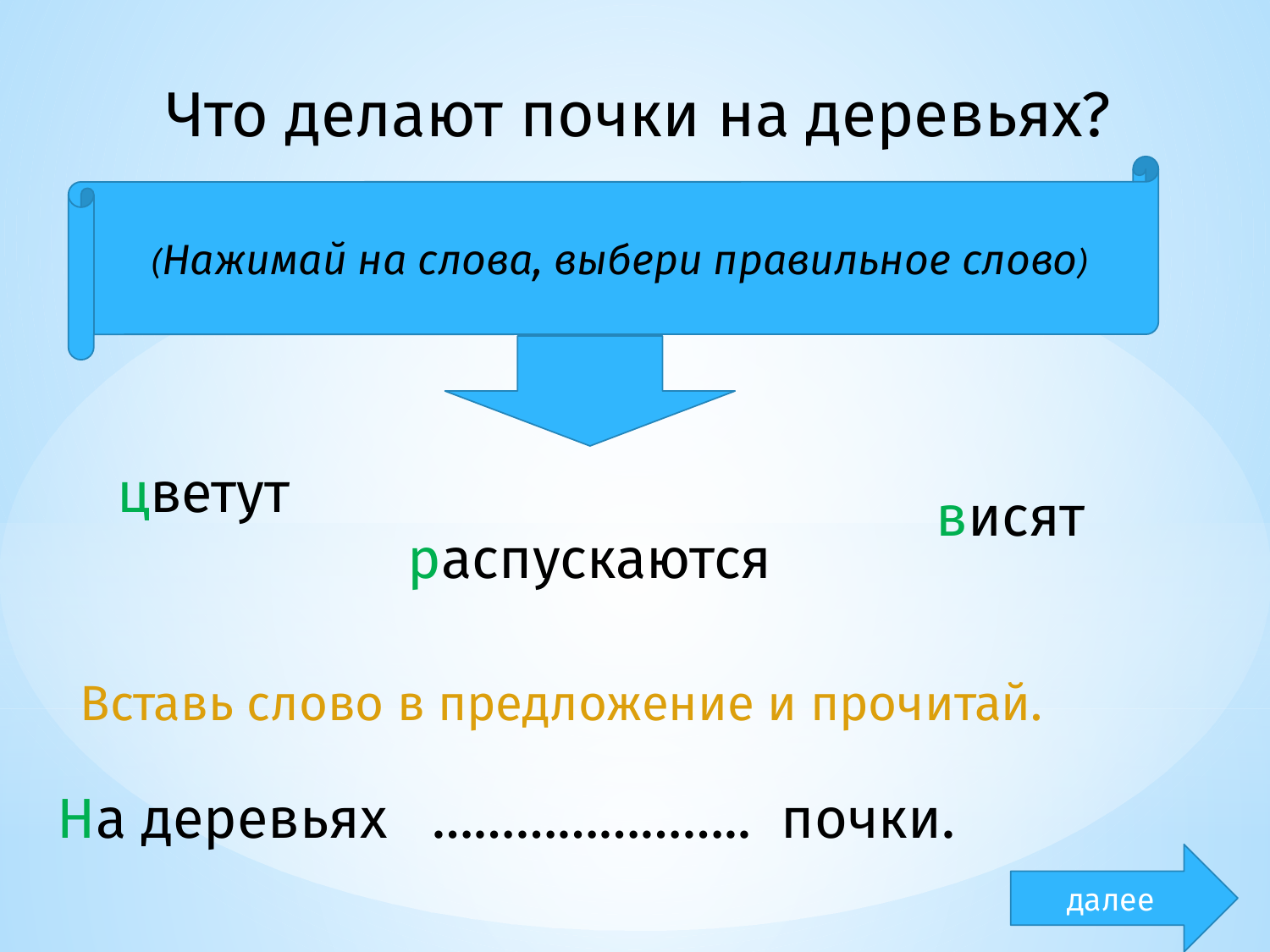

Что делают почки на деревьях?
(Нажимай на слова, выбери правильное слово)

цветут
висят
распускаются
Вставь слово в предложение и прочитай.
На деревьях   …………………..  почки.
далее